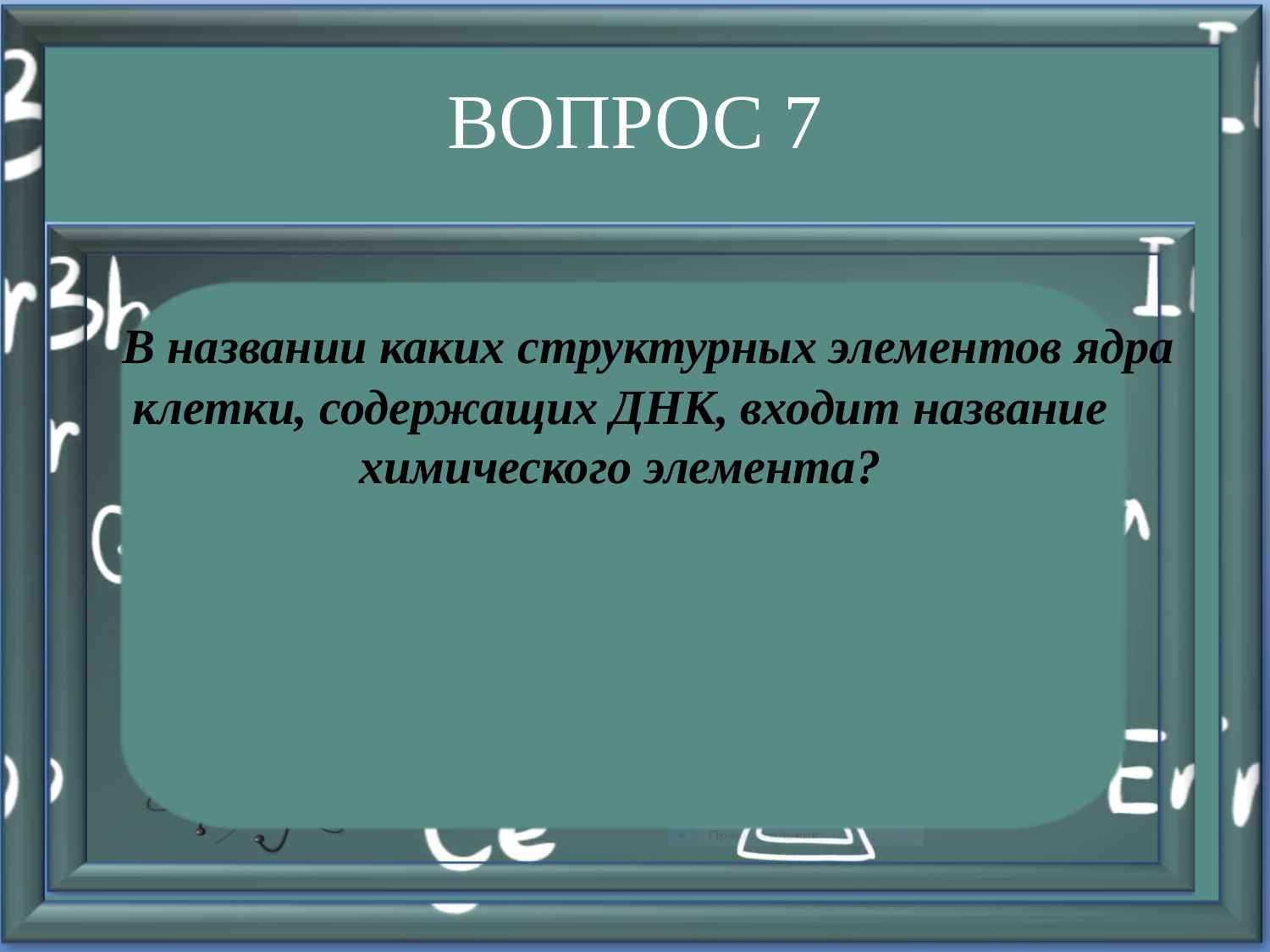

# ВОПРОС 7

    В названии каких структурных элементов ядра клетки, содержащих ДНК, входит название химического элемента?